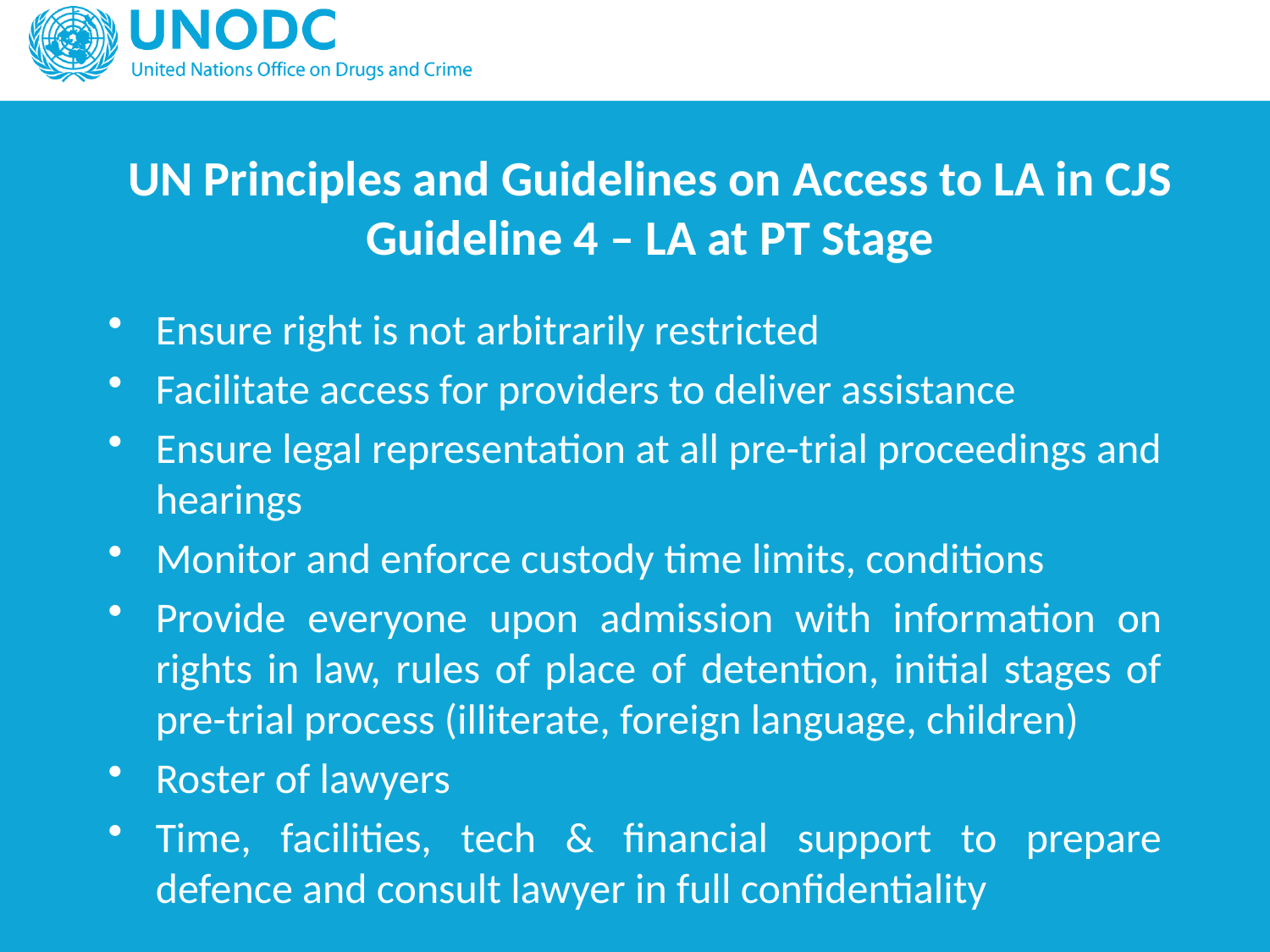

# UN Principles and Guidelines on Access to LA in CJS Guideline 4 – LA at PT Stage
Ensure right is not arbitrarily restricted
Facilitate access for providers to deliver assistance
Ensure legal representation at all pre-trial proceedings and hearings
Monitor and enforce custody time limits, conditions
Provide everyone upon admission with information on rights in law, rules of place of detention, initial stages of pre-trial process (illiterate, foreign language, children)
Roster of lawyers
Time, facilities, tech & financial support to prepare defence and consult lawyer in full confidentiality